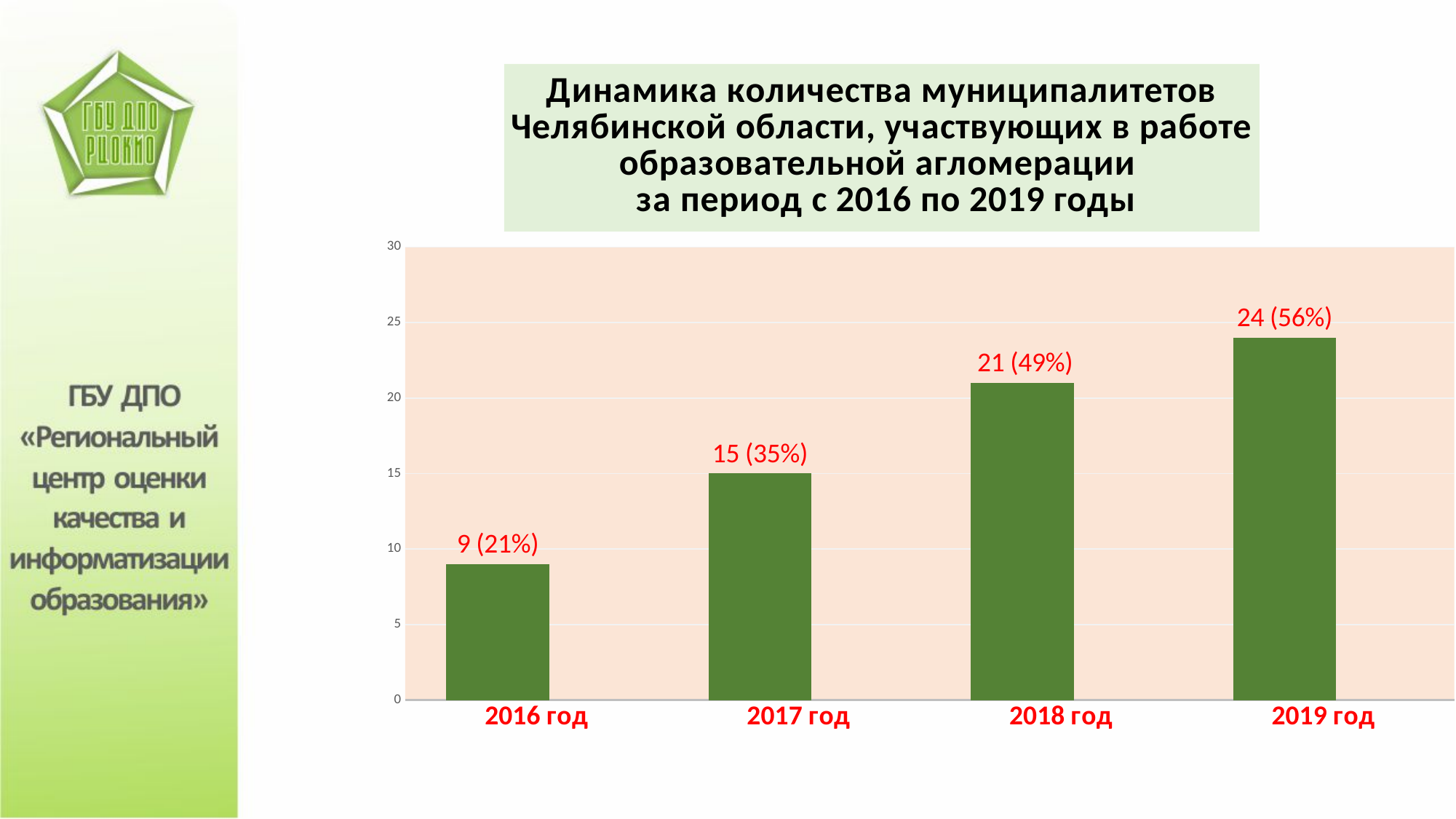

#

### Chart: Динамика количества муниципалитетов Челябинской области, участвующих в работе образовательной агломерации
 за период с 2016 по 2019 годы

| Category | количество муниципалитетов ,включённых в состав образовательной агломерации | Столбец1 |
|---|---|---|
| 2016 год | 9.0 | None |
| 2017 год | 15.0 | None |
| 2018 год | 21.0 | None |
| 2019 год | 24.0 | None |